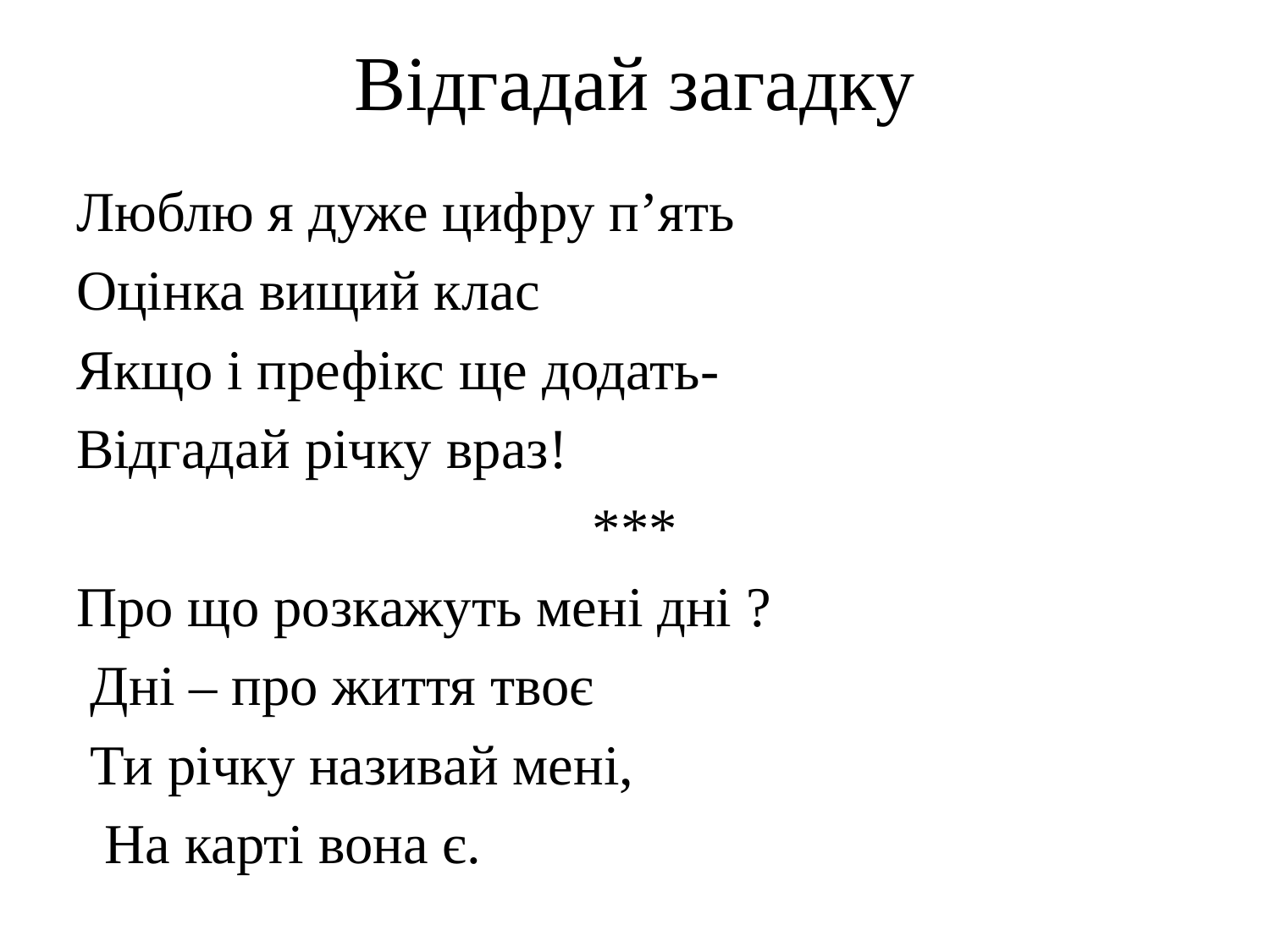

# Відгадай загадку
Люблю я дуже цифру п’ять
Оцінка вищий клас
Якщо і префікс ще додать-
Відгадай річку враз!
***
Про що розкажуть мені дні ?
 Дні – про життя твоє
 Ти річку називай мені,
  На карті вона є.